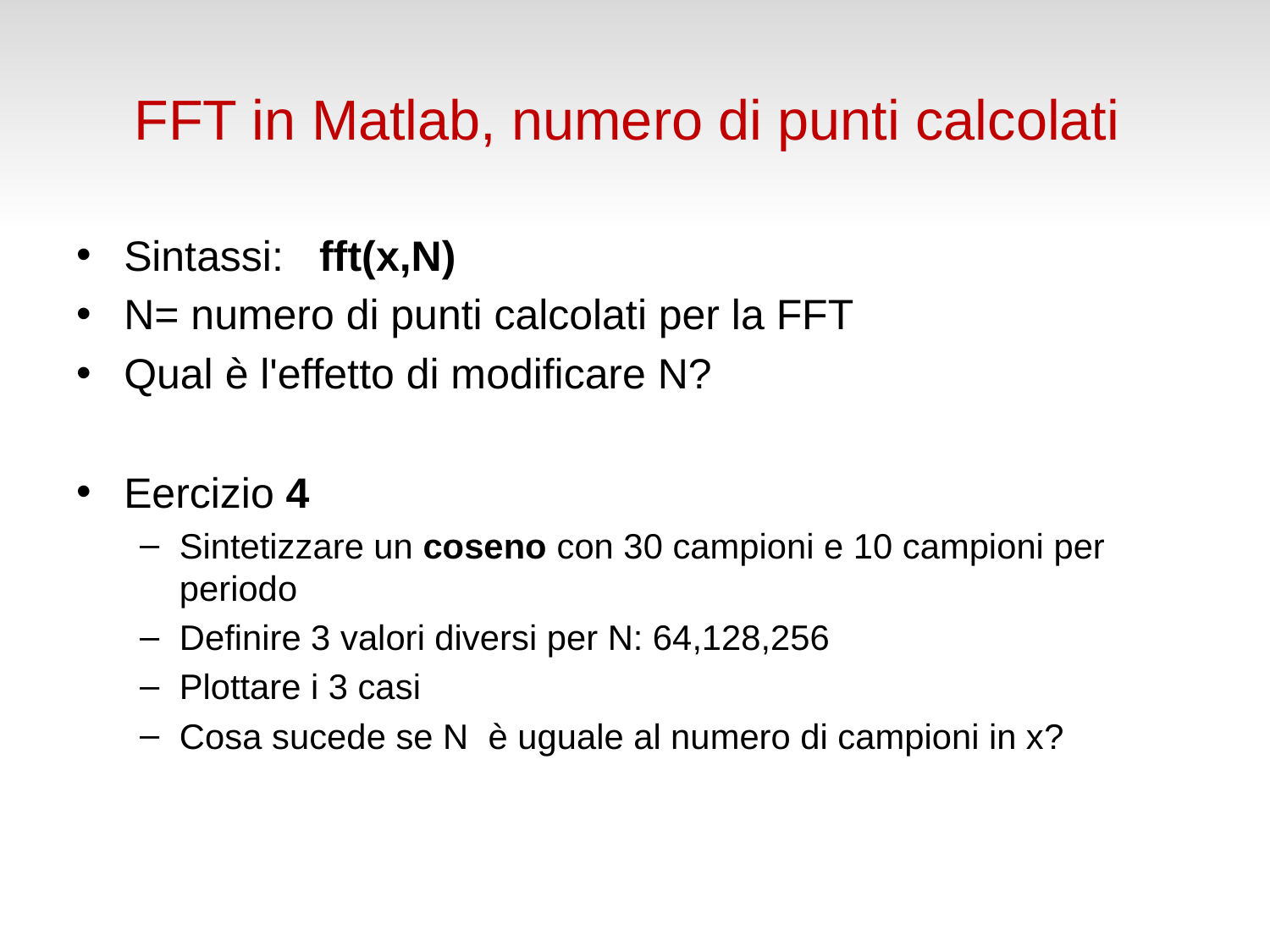

# FFT in Matlab, numero di punti calcolati
Sintassi:   fft(x,N)
N= numero di punti calcolati per la FFT
Qual è l'effetto di modificare N?

Eercizio 4
Sintetizzare un coseno con 30 campioni e 10 campioni per periodo
Definire 3 valori diversi per N: 64,128,256
Plottare i 3 casi
Cosa sucede se N  è uguale al numero di campioni in x?